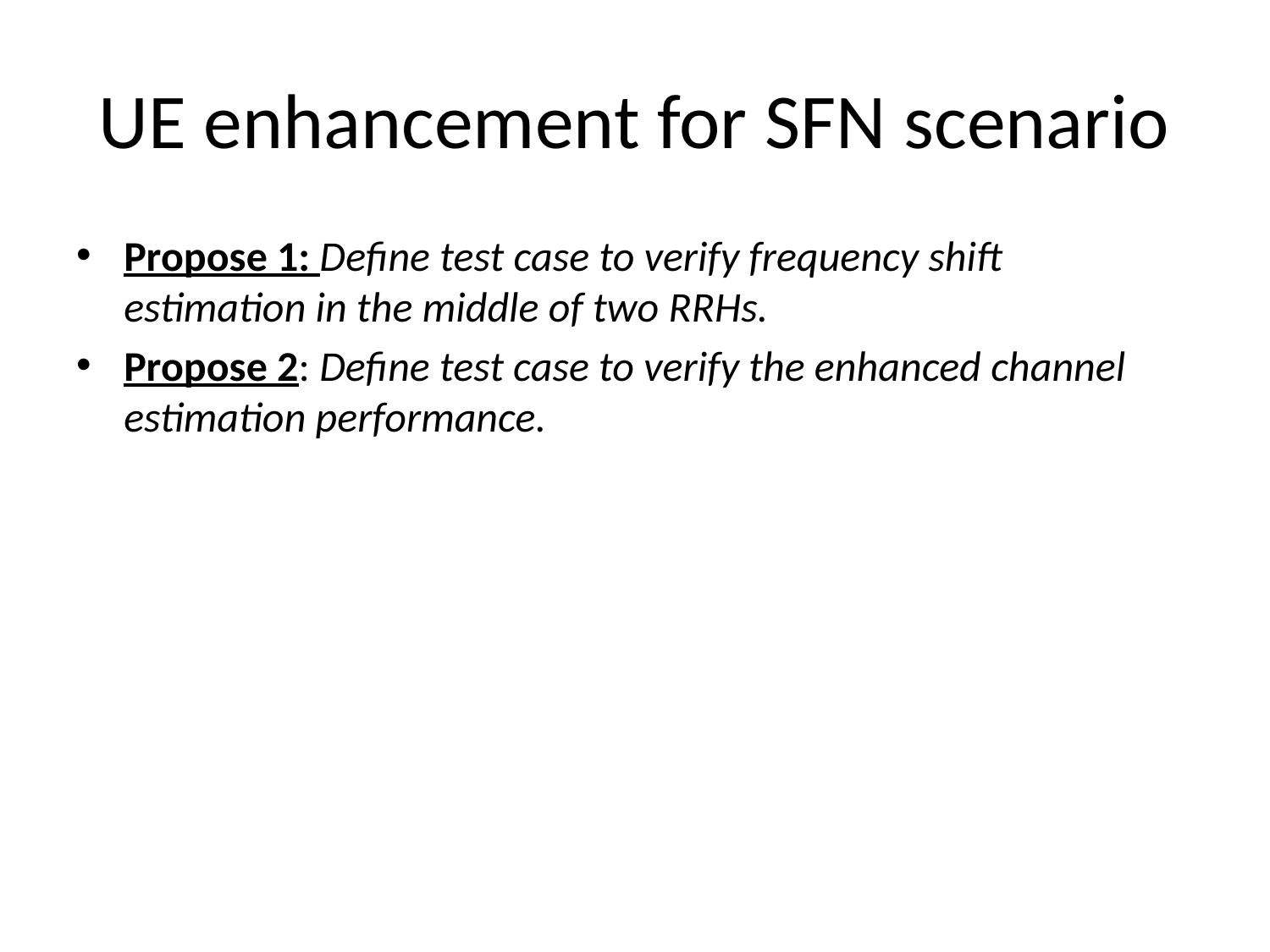

# UE enhancement for SFN scenario
Propose 1: Define test case to verify frequency shift estimation in the middle of two RRHs.
Propose 2: Define test case to verify the enhanced channel estimation performance.